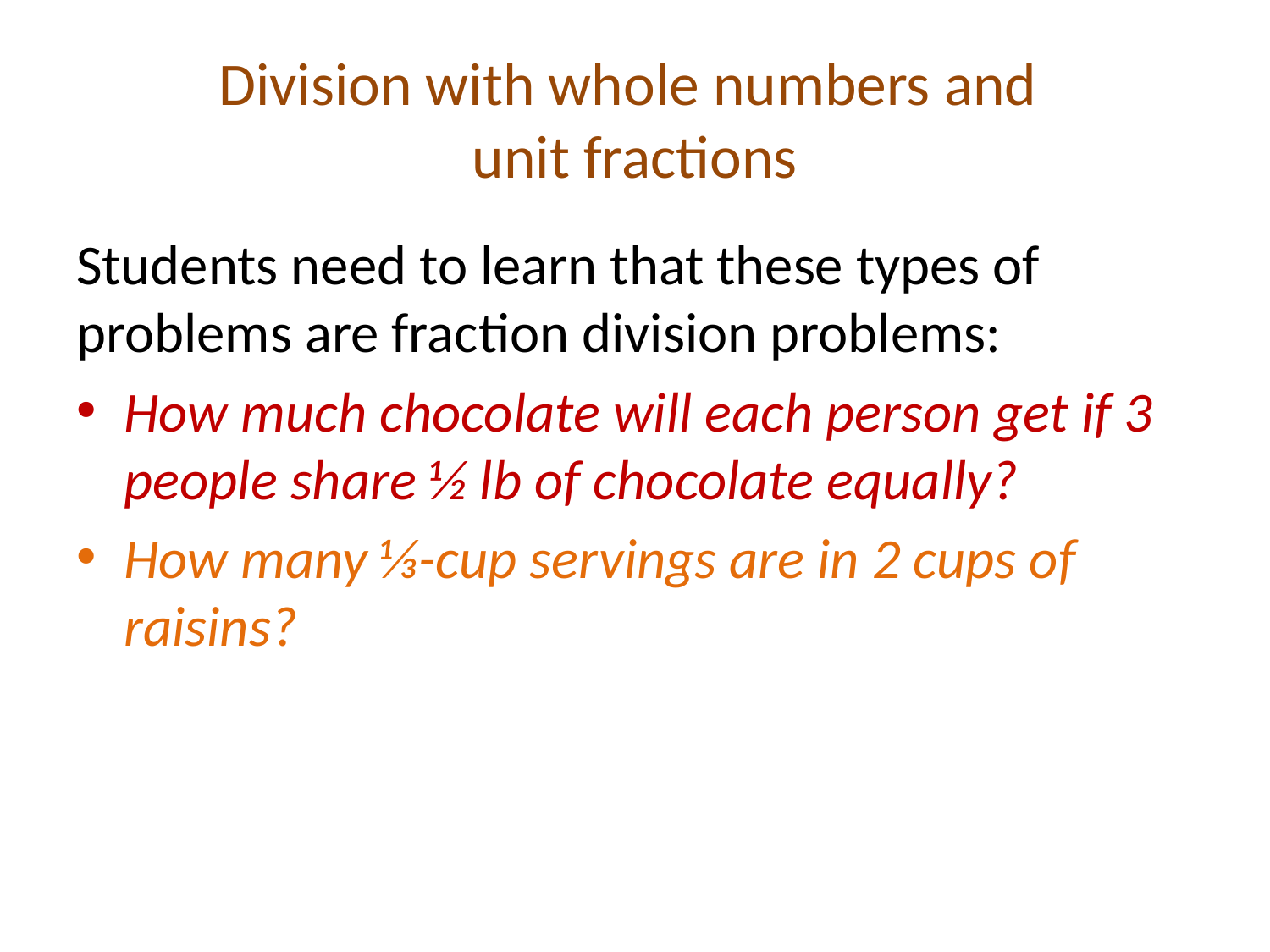

# Division with whole numbers and unit fractions
Students need to learn that these types of problems are fraction division problems:
How much chocolate will each person get if 3 people share ½ lb of chocolate equally?
How many ⅓-cup servings are in 2 cups of raisins?